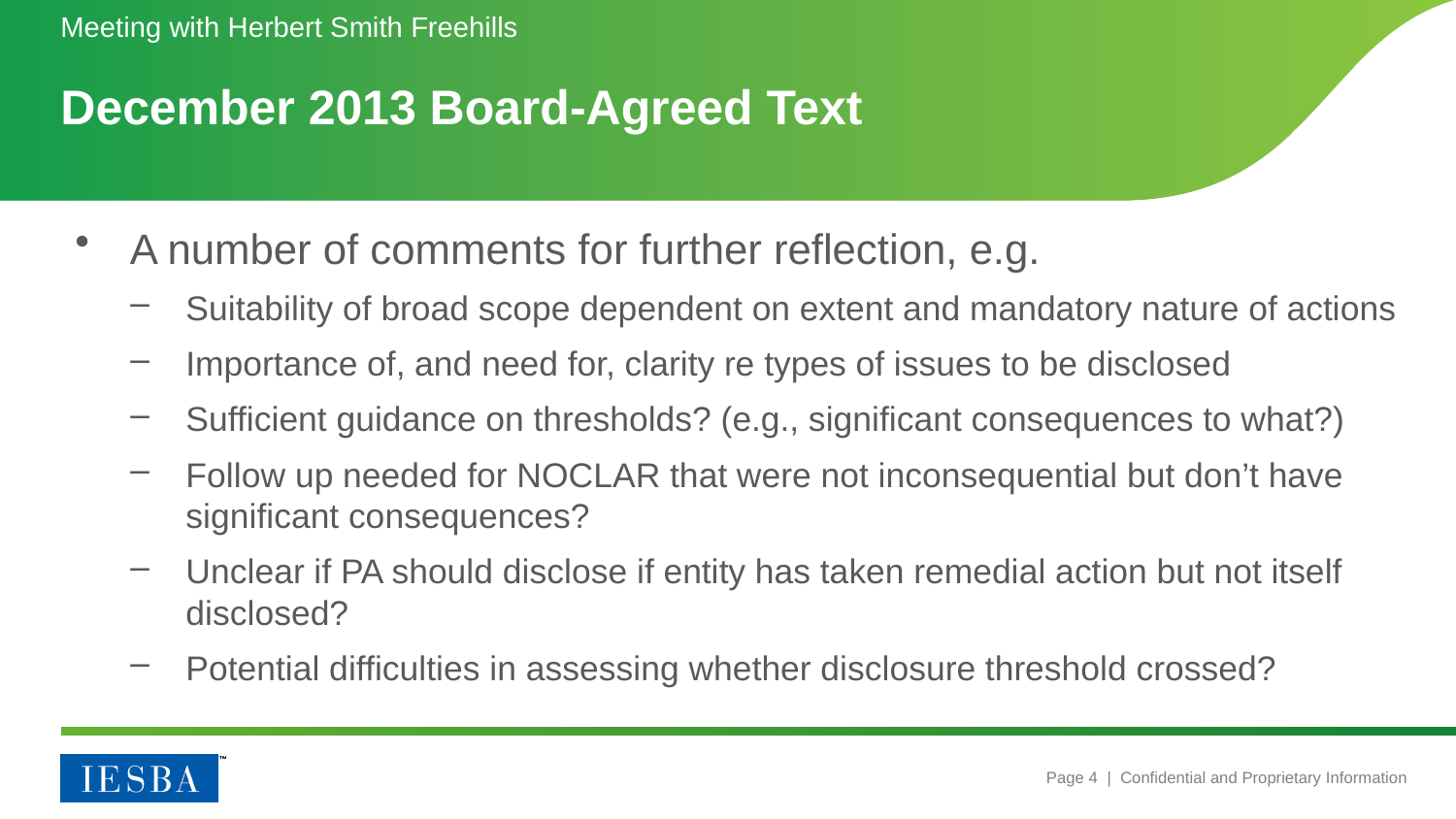

Meeting with Herbert Smith Freehills

# December 2013 Board-Agreed Text
A number of comments for further reflection, e.g.
Suitability of broad scope dependent on extent and mandatory nature of actions
Importance of, and need for, clarity re types of issues to be disclosed
Sufficient guidance on thresholds? (e.g., significant consequences to what?)
Follow up needed for NOCLAR that were not inconsequential but don’t have significant consequences?
Unclear if PA should disclose if entity has taken remedial action but not itself disclosed?
Potential difficulties in assessing whether disclosure threshold crossed?